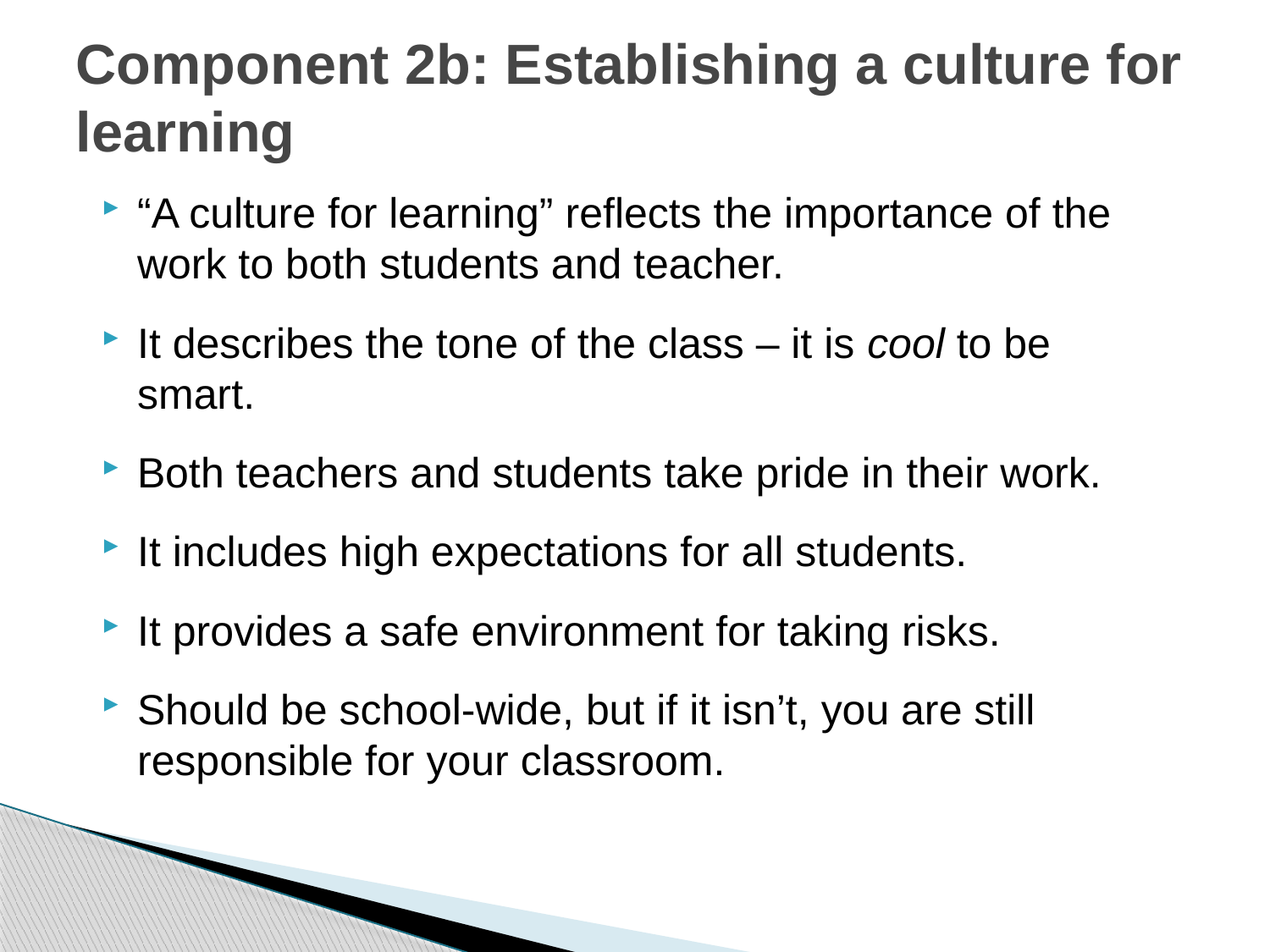

Component 2b: Establishing a culture for learning
“A culture for learning” reflects the importance of the work to both students and teacher.
It describes the tone of the class – it is cool to be smart.
Both teachers and students take pride in their work.
It includes high expectations for all students.
It provides a safe environment for taking risks.
Should be school-wide, but if it isn’t, you are still responsible for your classroom.